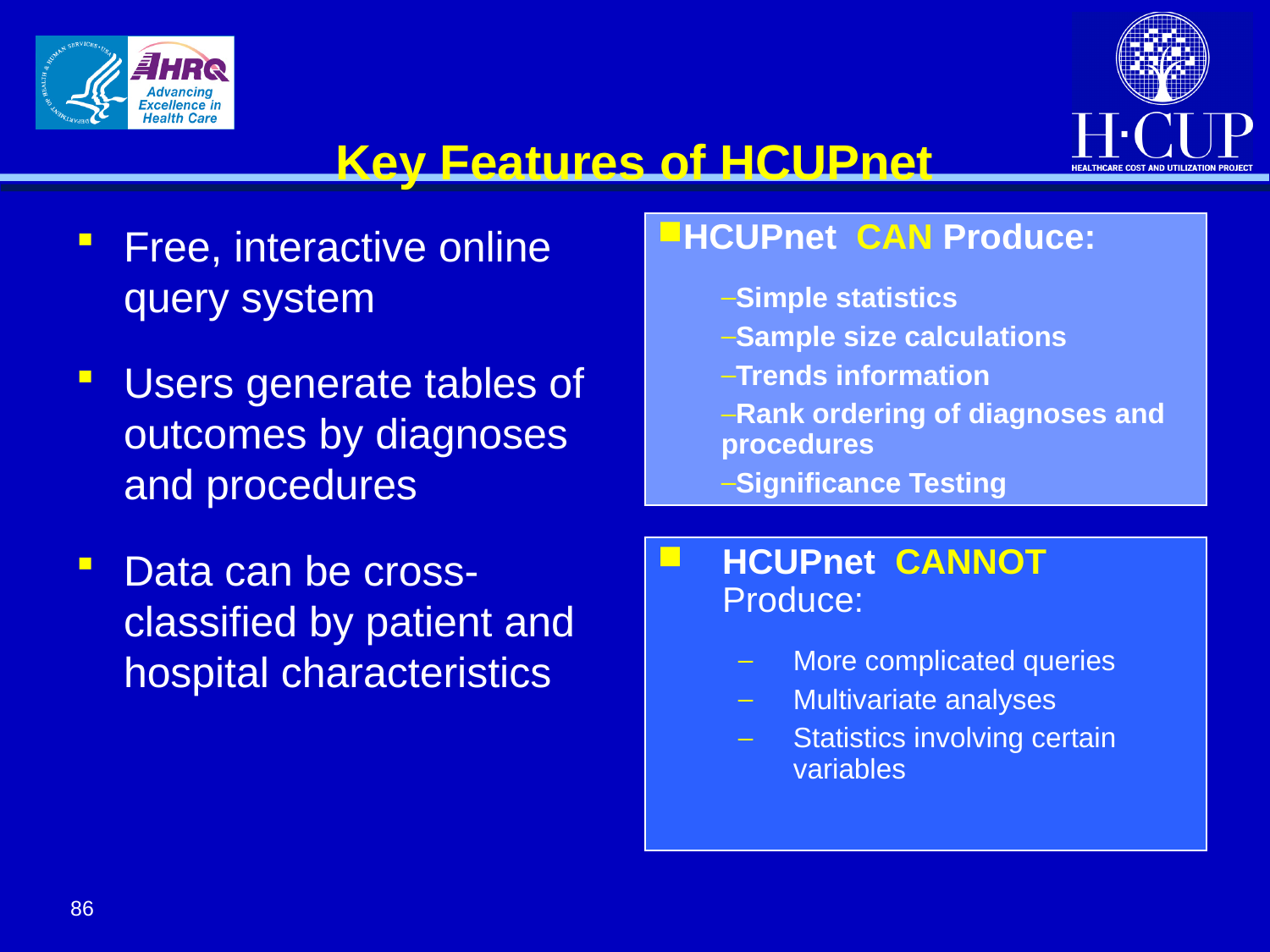

# Key Features of HCUPnet
Free, interactive online query system
Users generate tables of outcomes by diagnoses and procedures
Data can be cross-classified by patient and hospital characteristics
HCUPnet  CAN Produce:
Simple statistics
Sample size calculations
Trends information
Rank ordering of diagnoses and procedures
Significance Testing
HCUPnet  CANNOT Produce:
More complicated queries
Multivariate analyses
Statistics involving certain variables

86